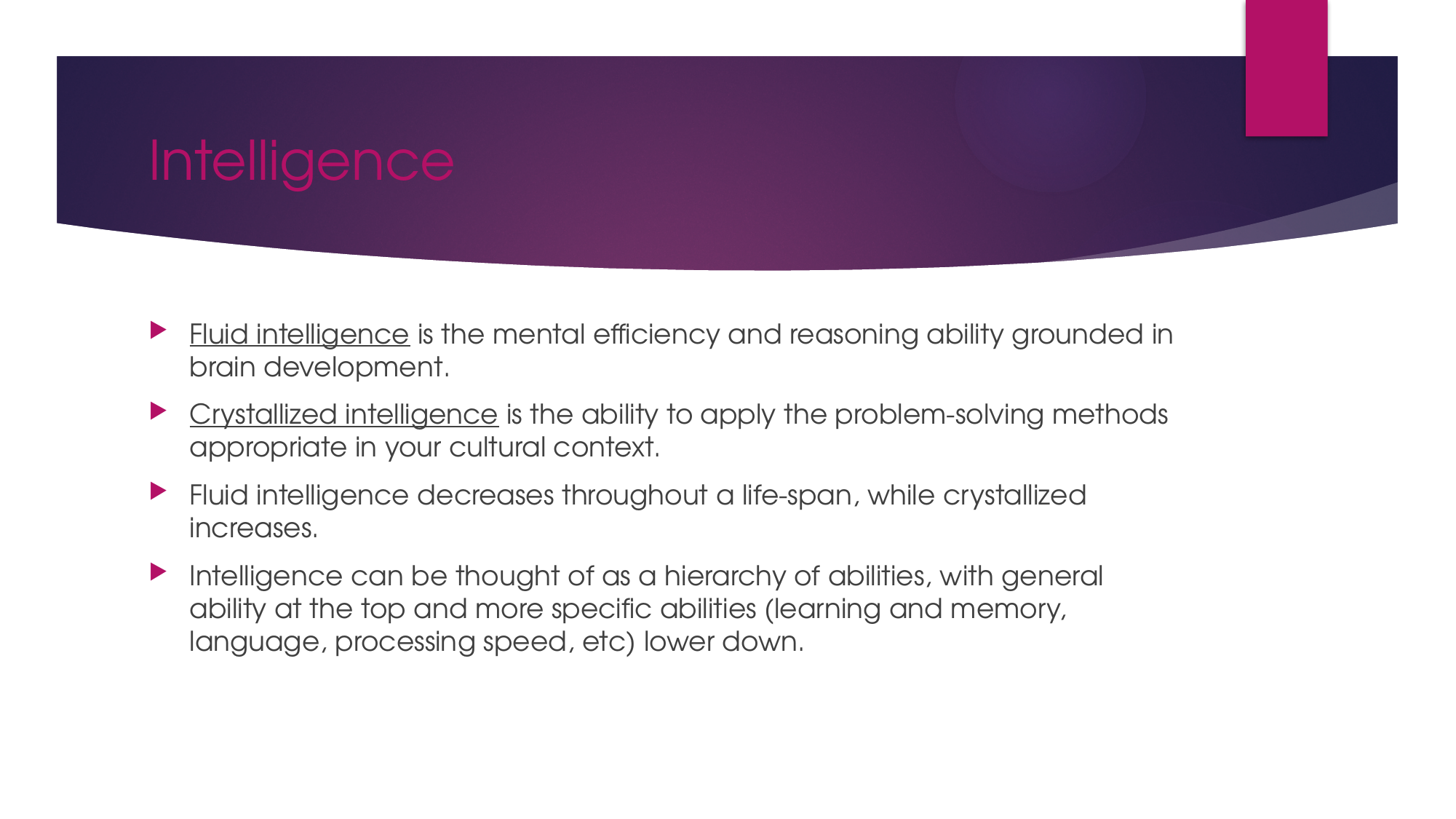

# Intelligence
Fluid intelligence is the mental efficiency and reasoning ability grounded in brain development.
Crystallized intelligence is the ability to apply the problem-solving methods appropriate in your cultural context.
Fluid intelligence decreases throughout a life-span, while crystallized increases.
Intelligence can be thought of as a hierarchy of abilities, with general ability at the top and more specific abilities (learning and memory, language, processing speed, etc) lower down.